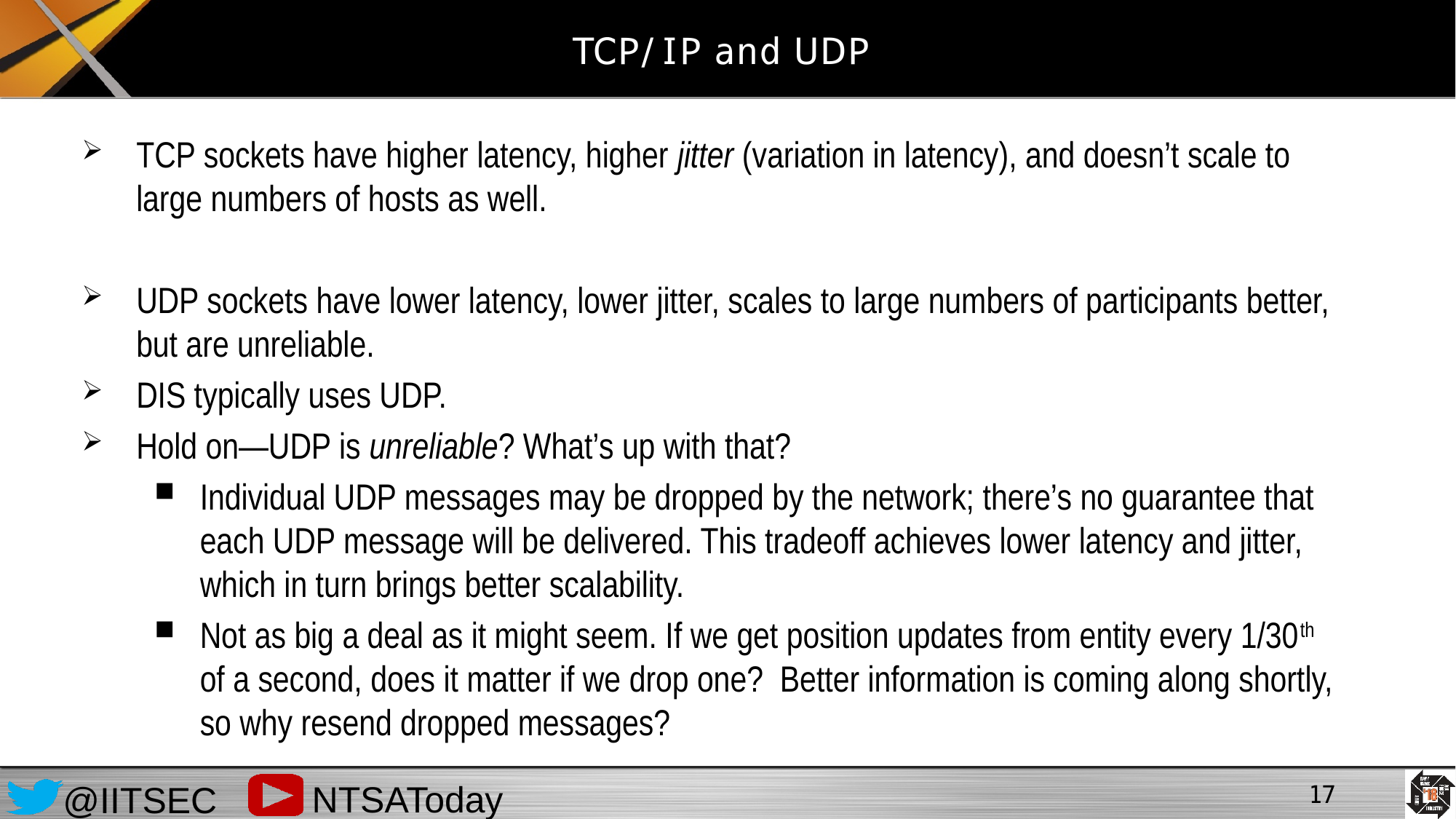

# TCP/IP and UDP
TCP sockets have higher latency, higher jitter (variation in latency), and doesn’t scale to large numbers of hosts as well.

UDP sockets have lower latency, lower jitter, scales to large numbers of participants better, but are unreliable.
DIS typically uses UDP.
Hold on—UDP is unreliable? What’s up with that?
Individual UDP messages may be dropped by the network; there’s no guarantee that each UDP message will be delivered. This tradeoff achieves lower latency and jitter, which in turn brings better scalability.
Not as big a deal as it might seem. If we get position updates from entity every 1/30th of a second, does it matter if we drop one?  Better information is coming along shortly, so why resend dropped messages?

17